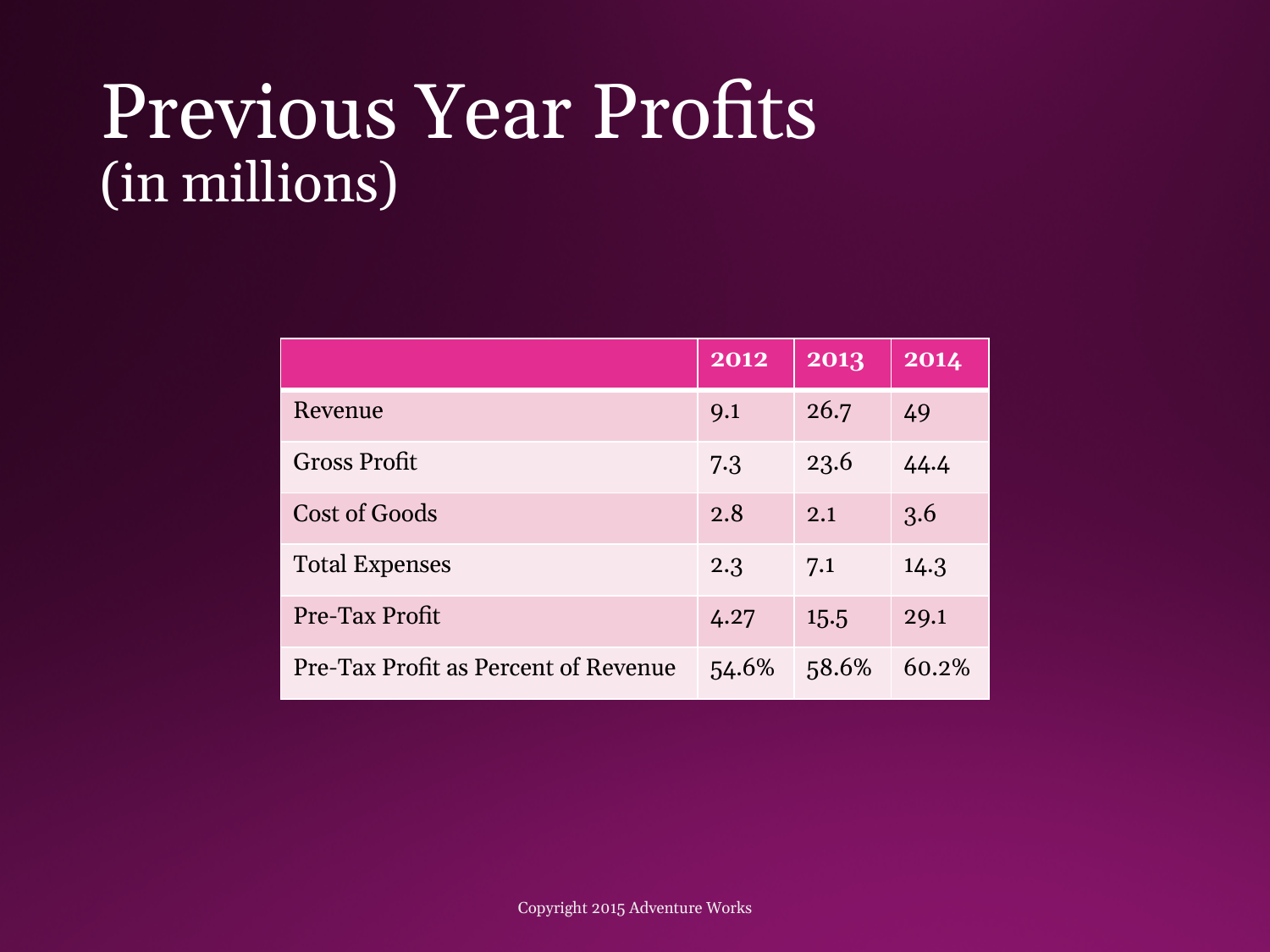

# Previous Year Profits (in millions)
|  | 2012 | 2013 | 2014 |
| --- | --- | --- | --- |
| Revenue | 9.1 | 26.7 | 49 |
| Gross Profit | 7.3 | 23.6 | 44.4 |
| Cost of Goods | 2.8 | 2.1 | 3.6 |
| Total Expenses | 2.3 | 7.1 | 14.3 |
| Pre-Tax Profit | 4.27 | 15.5 | 29.1 |
| Pre-Tax Profit as Percent of Revenue | 54.6% | 58.6% | 60.2% |
Copyright 2015 Adventure Works